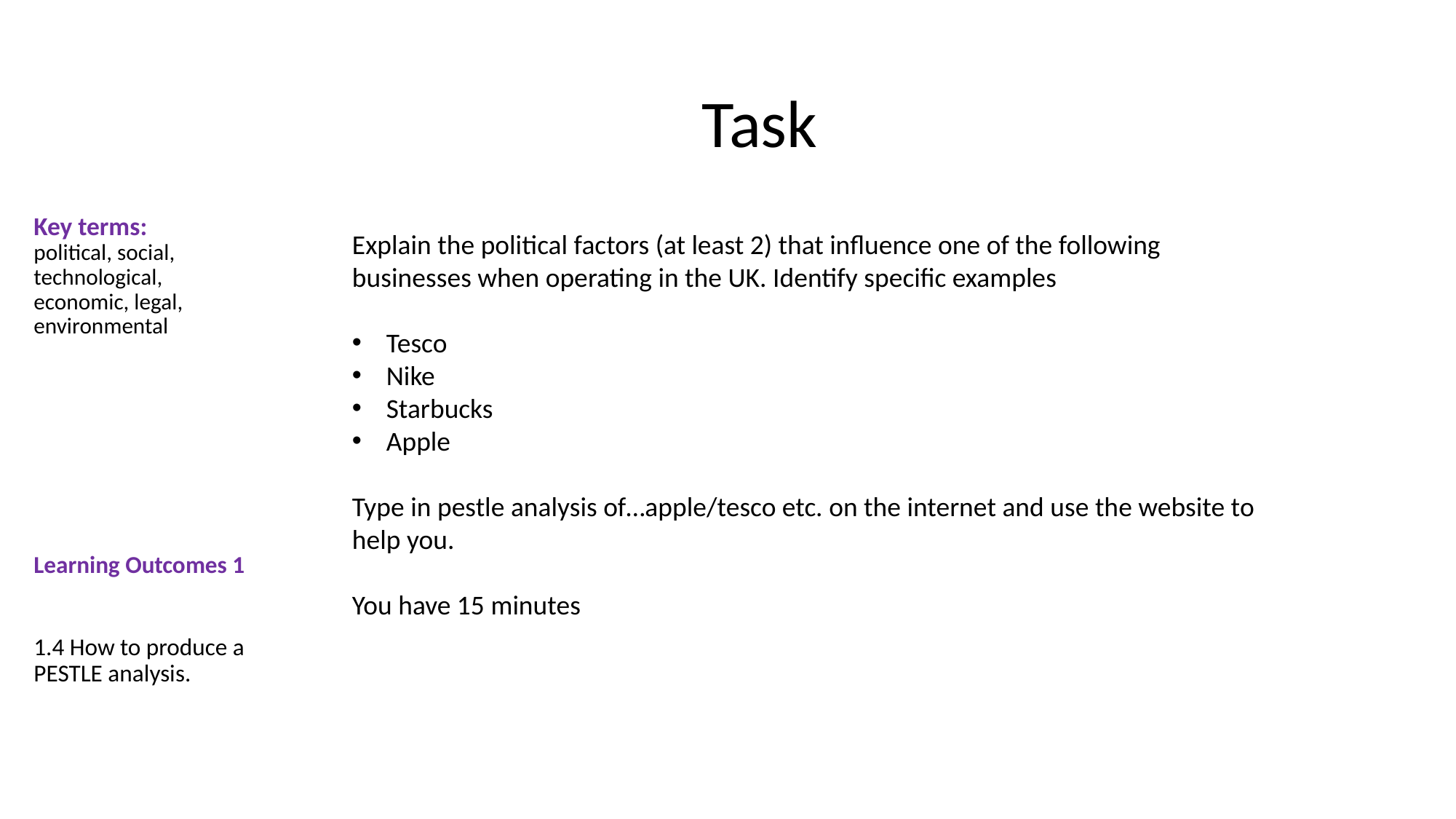

Task

Key terms:
political, social, technological, economic, legal, environmental

Learning Outcomes 1

1.4 How to produce a PESTLE analysis.

Explain the political factors (at least 2) that influence one of the following businesses when operating in the UK. Identify specific examples

Tesco
Nike
Starbucks
Apple

Type in pestle analysis of…apple/tesco etc. on the internet and use the website to help you.

You have 15 minutes